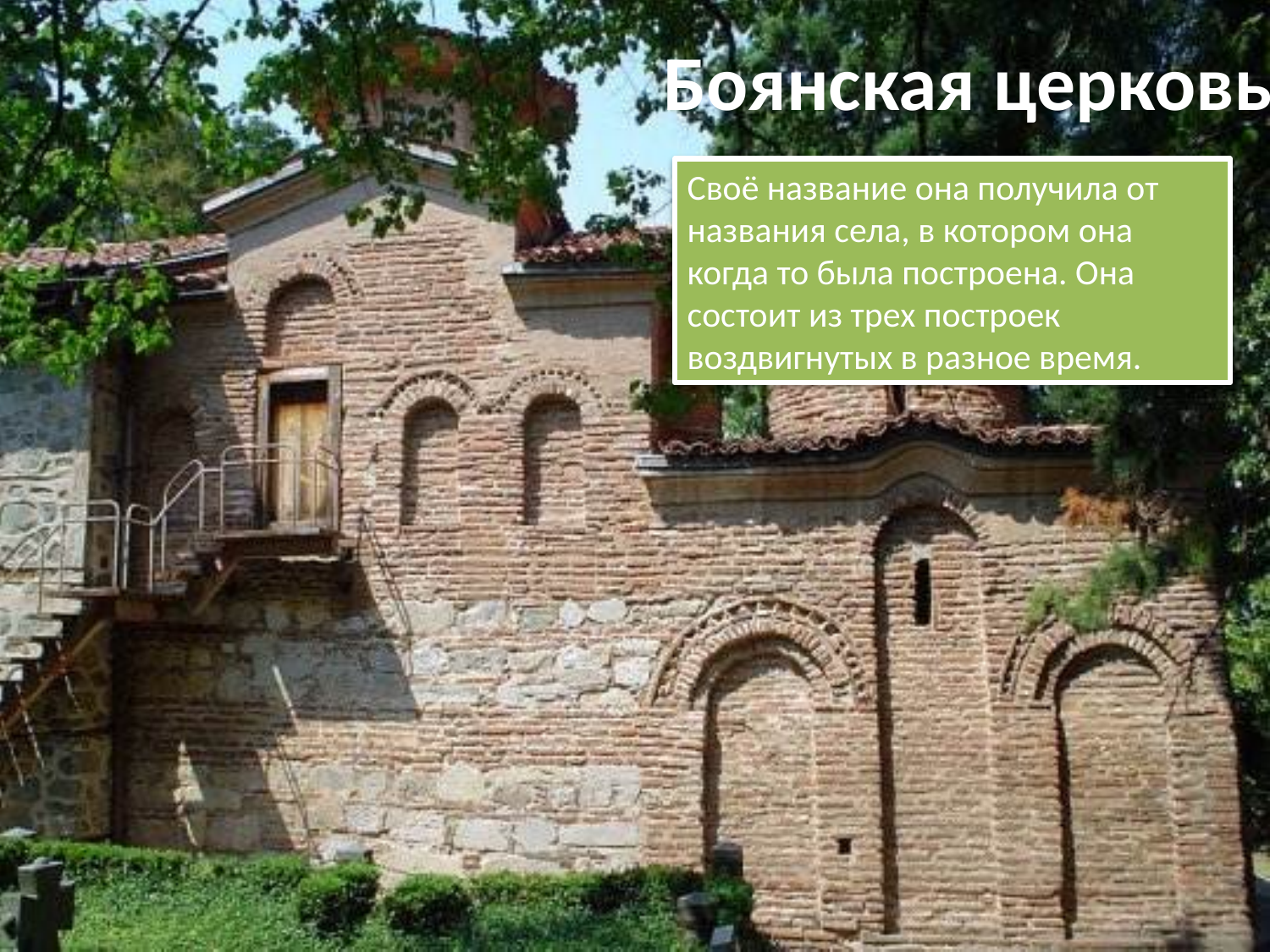

# Боянская церковь
Своё название она получила от названия села, в котором она когда то была построена. Она состоит из трех построек воздвигнутых в разное время.